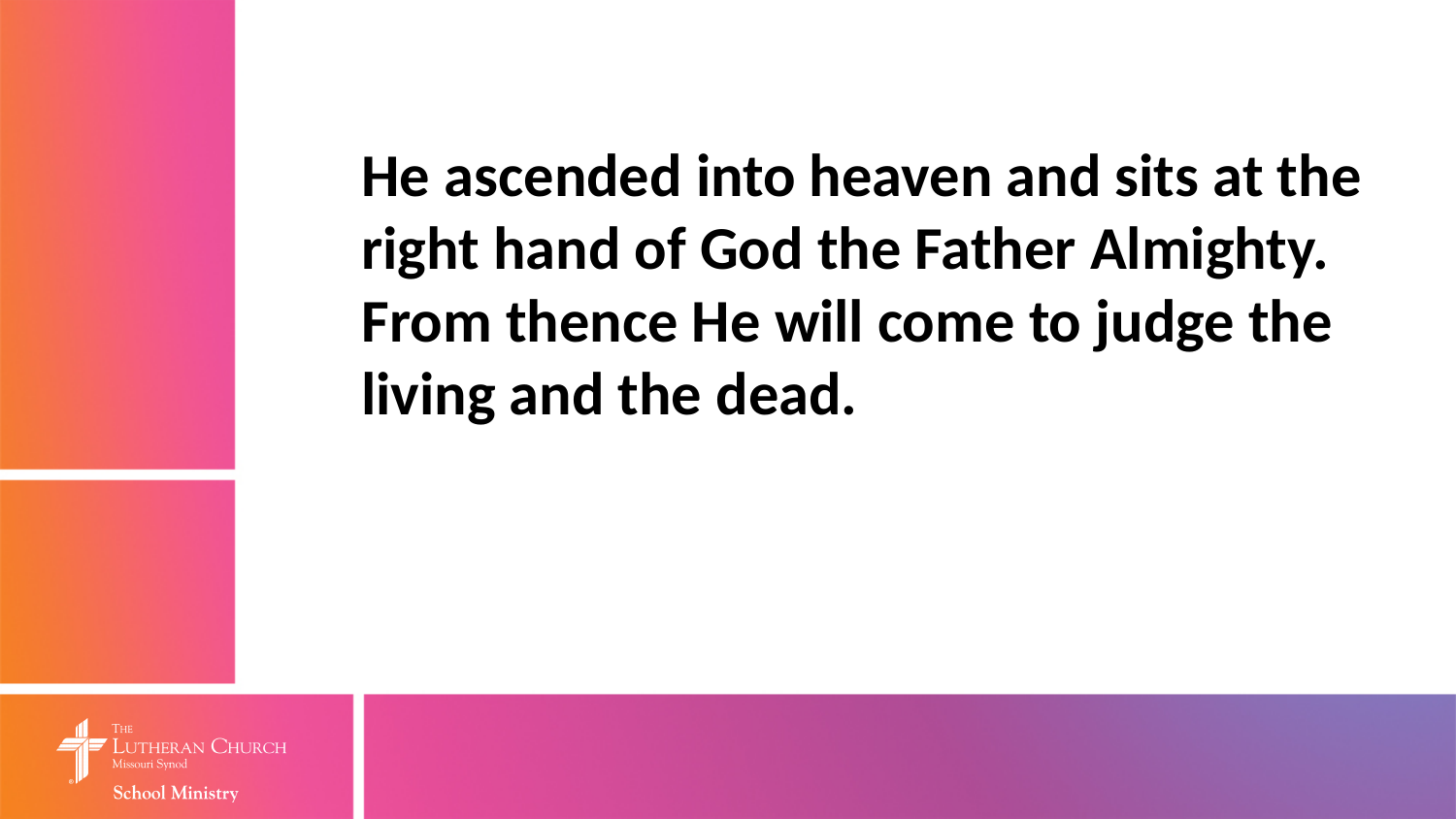

He ascended into heaven and sits at the right hand of God the Father Almighty. From thence He will come to judge the living and the dead.